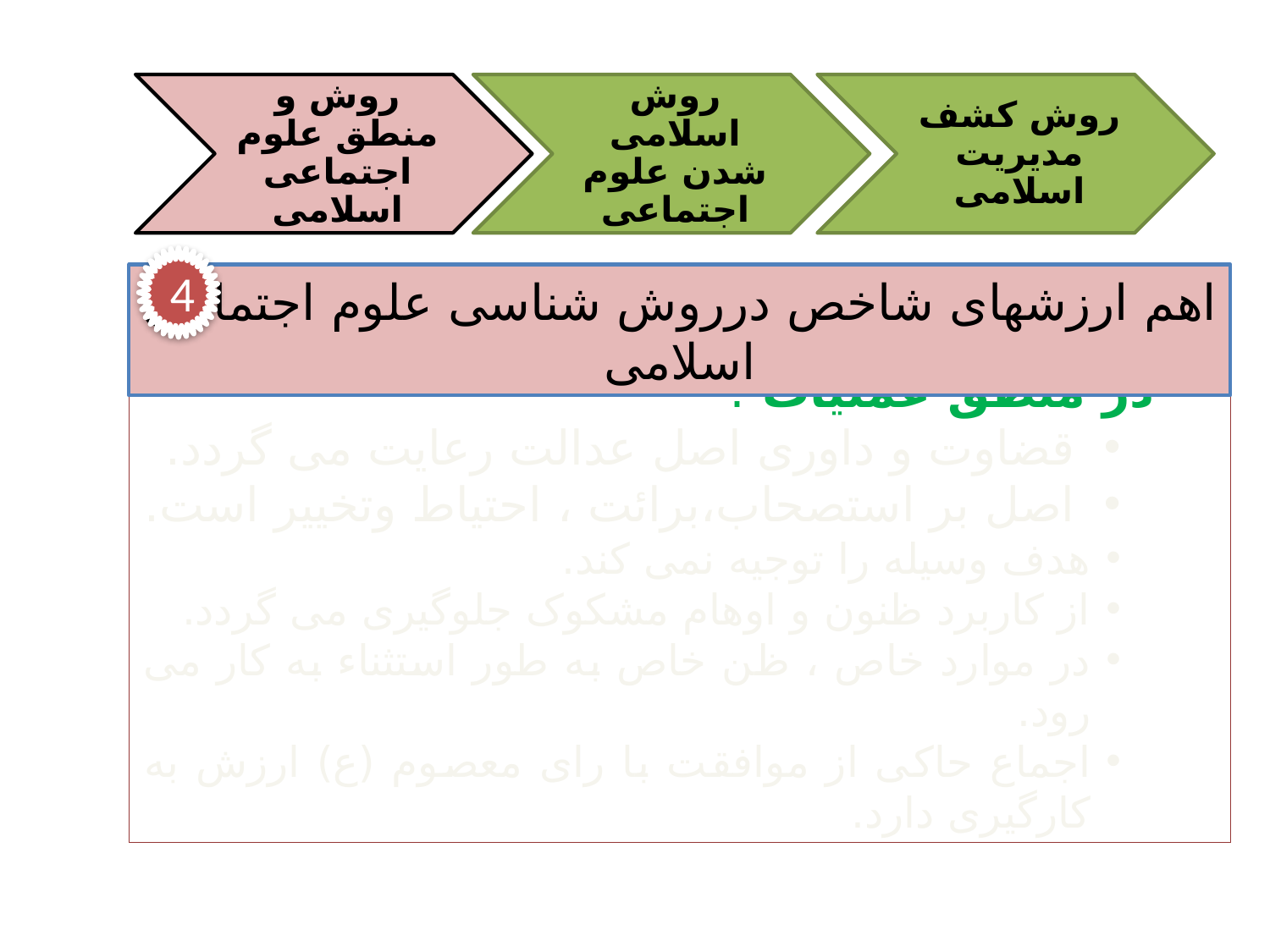

روش و منطق علوم اجتماعی اسلامی
روش اسلامی شدن علوم اجتماعی
روش کشف مدیریت اسلامی
4
اهم ارزشهای شاخص درروش شناسی علوم اجتماعی اسلامی
در منطق عملیات :
 قضاوت و داوری اصل عدالت رعایت می گردد.
 اصل بر استصحاب،برائت ، احتیاط وتخییر است.
هدف وسیله را توجیه نمی کند.
از کاربرد ظنون و اوهام مشکوک جلوگیری می گردد.
در موارد خاص ، ظن خاص به طور استثناء به کار می رود.
اجماع حاکی از موافقت با رای معصوم (ع) ارزش به کارگیری دارد.